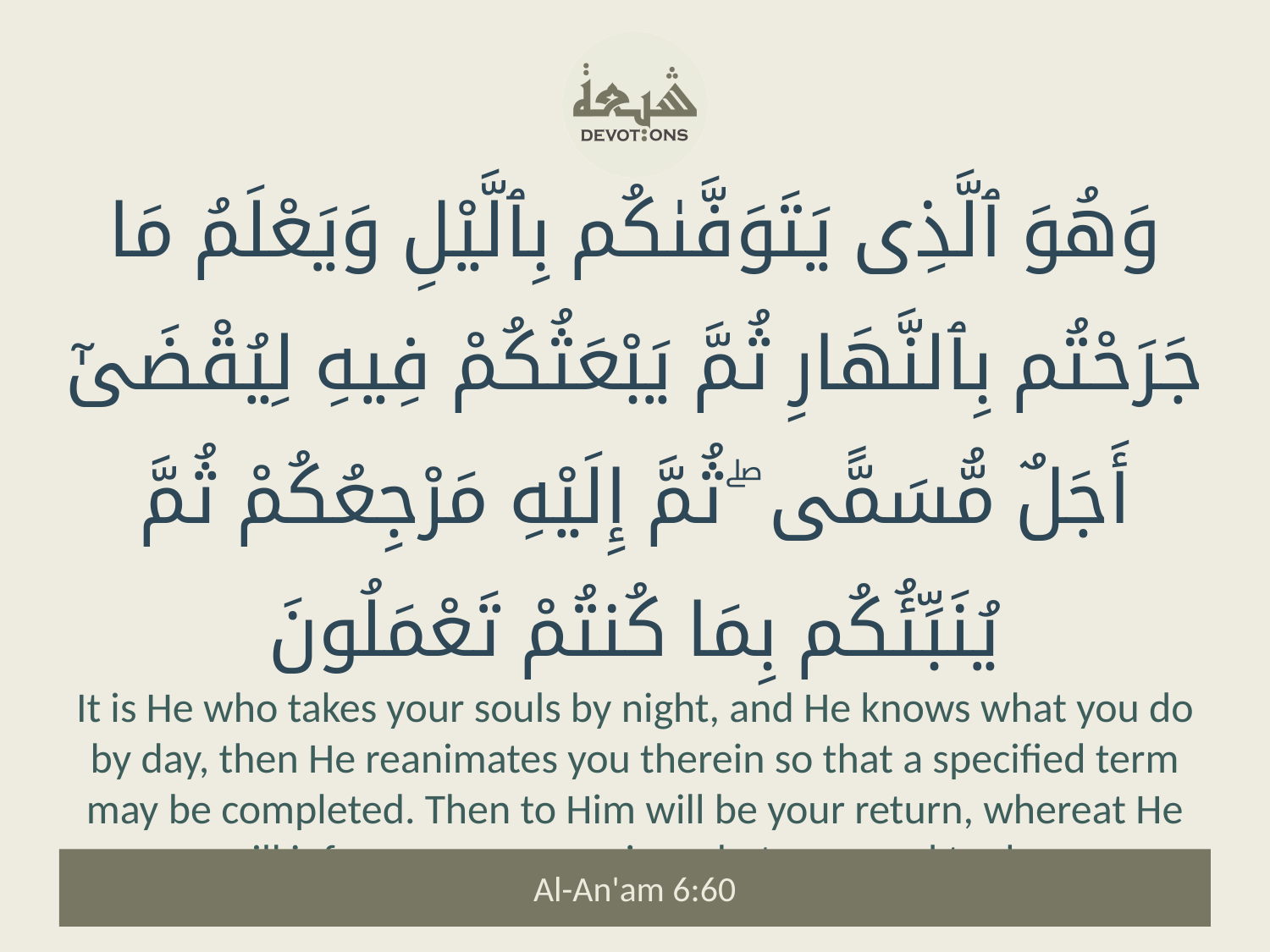

وَهُوَ ٱلَّذِى يَتَوَفَّىٰكُم بِٱلَّيْلِ وَيَعْلَمُ مَا جَرَحْتُم بِٱلنَّهَارِ ثُمَّ يَبْعَثُكُمْ فِيهِ لِيُقْضَىٰٓ أَجَلٌ مُّسَمًّى ۖ ثُمَّ إِلَيْهِ مَرْجِعُكُمْ ثُمَّ يُنَبِّئُكُم بِمَا كُنتُمْ تَعْمَلُونَ
It is He who takes your souls by night, and He knows what you do by day, then He reanimates you therein so that a specified term may be completed. Then to Him will be your return, whereat He will inform you concerning what you used to do.
Al-An'am 6:60